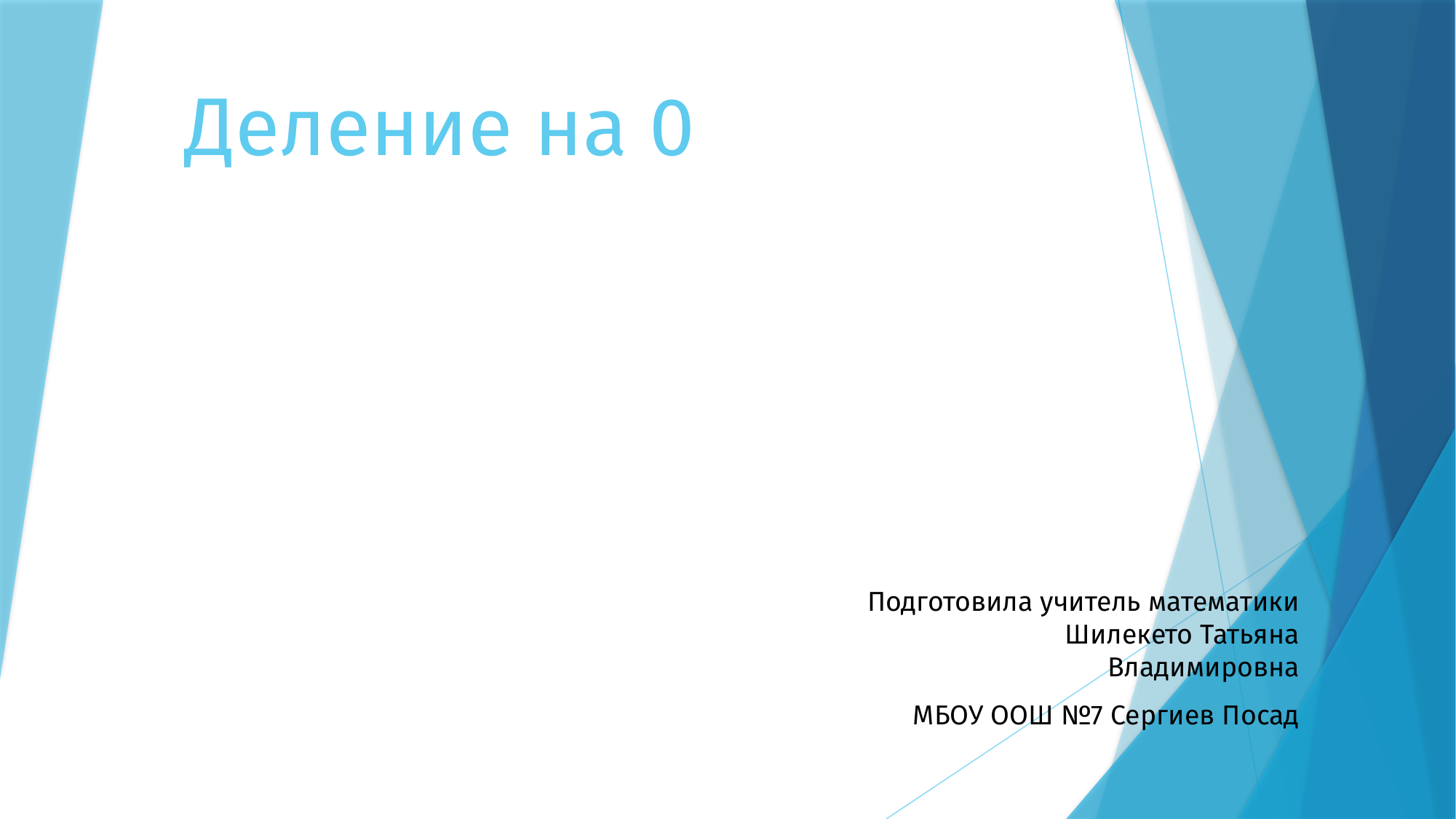

# Деление на 0    Деление на 0
Подготовила учитель математики Шилекето Татьяна Владимировна
МБОУ ООШ №7 Сергиев Посад